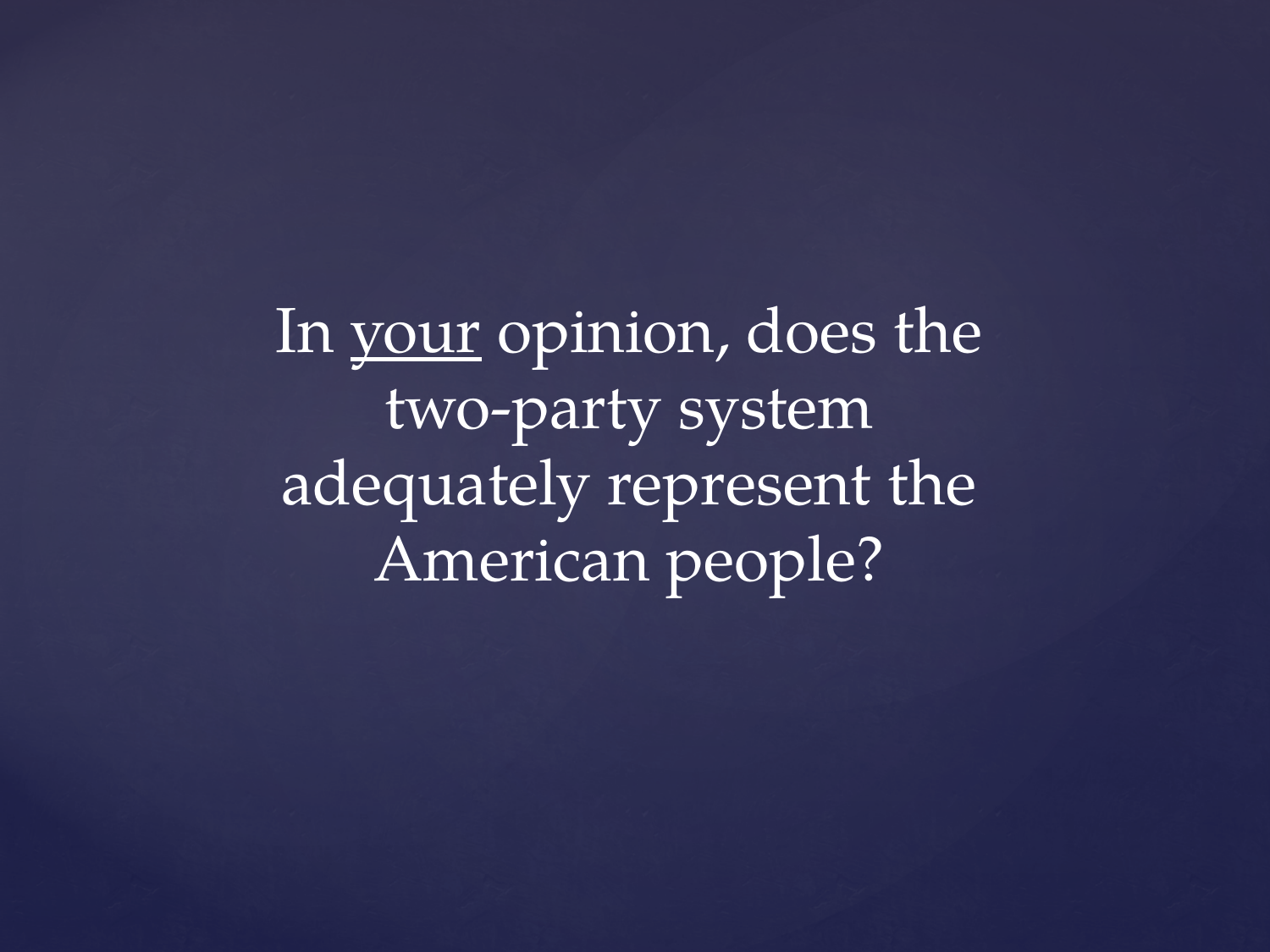

In your opinion, does the two-party system adequately represent the American people?